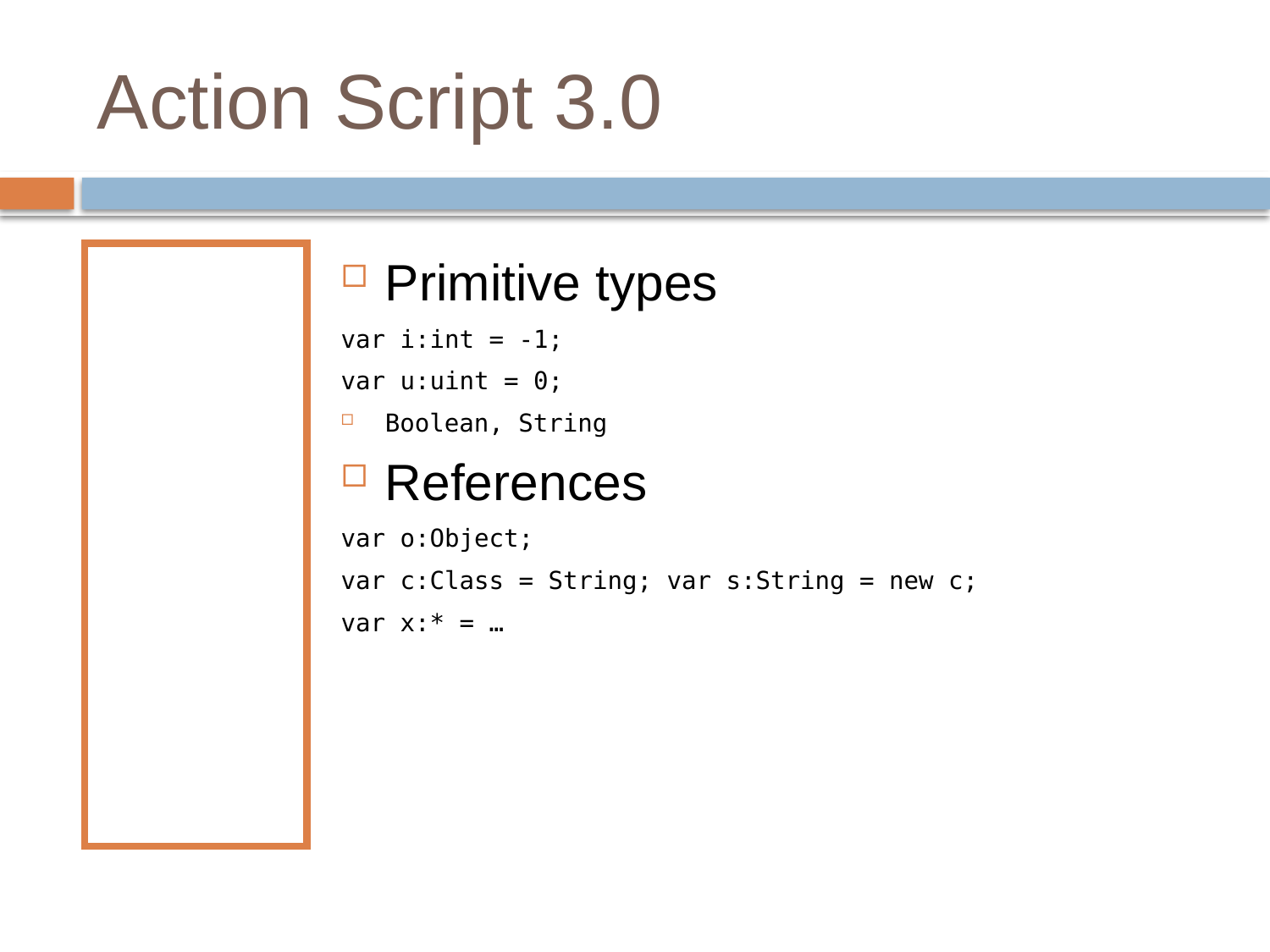

# Action Script 3.0
Data Types
Primitive types
var i:int = -1;
var u:uint = 0;
Boolean, String
References
var o:Object;
var c:Class = String; var s:String = new c;
var x:* = …